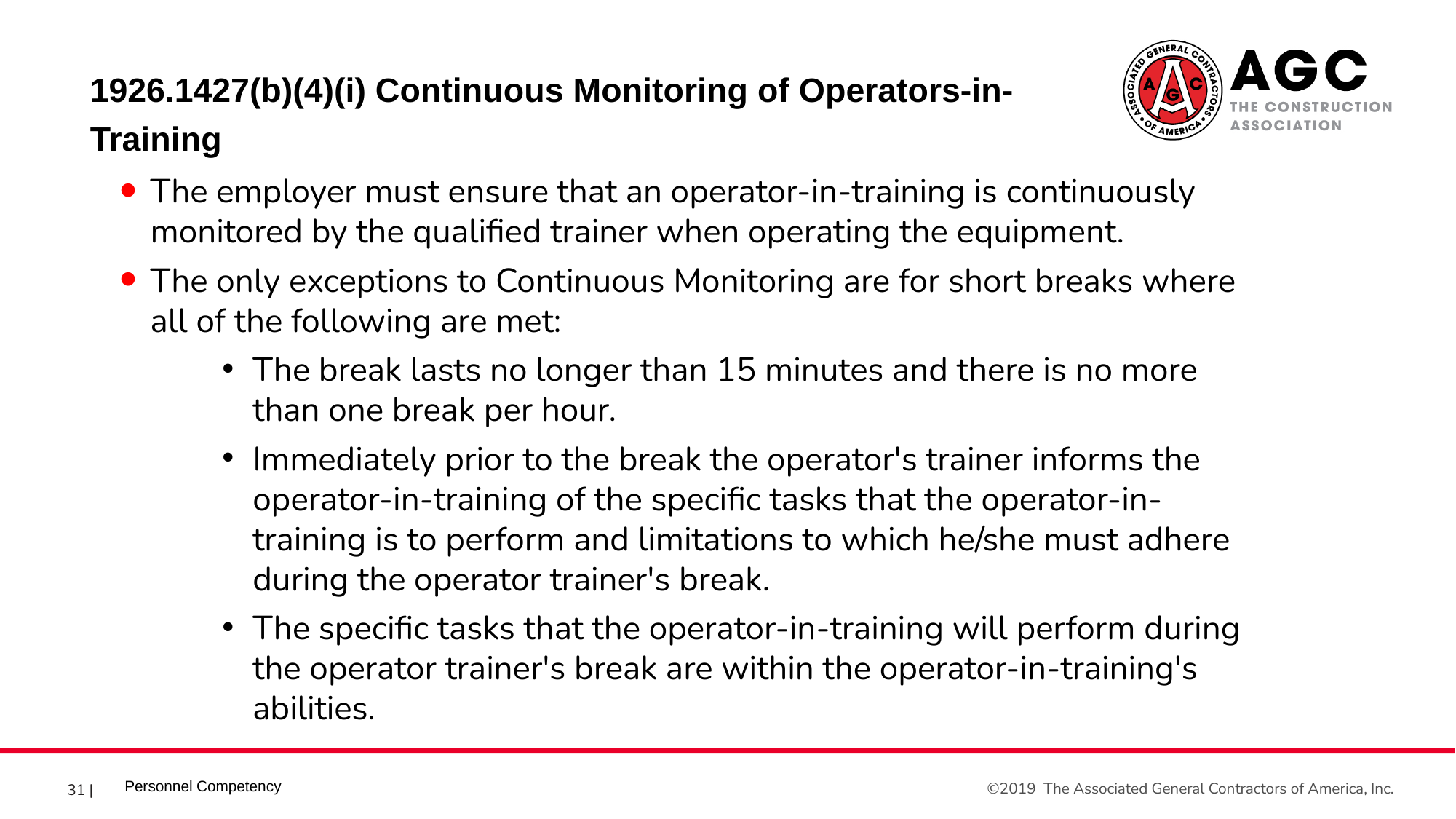

1926.1427(b)(4)(i) Continuous Monitoring of Operators-in-Training
The employer must ensure that an operator-in-training is continuously monitored by the qualified trainer when operating the equipment.
The only exceptions to Continuous Monitoring are for short breaks where all of the following are met:
The break lasts no longer than 15 minutes and there is no more than one break per hour.
Immediately prior to the break the operator's trainer informs the operator-in-training of the specific tasks that the operator-in-training is to perform and limitations to which he/she must adhere during the operator trainer's break.
The specific tasks that the operator-in-training will perform during the operator trainer's break are within the operator-in-training's abilities.
Personnel Competency